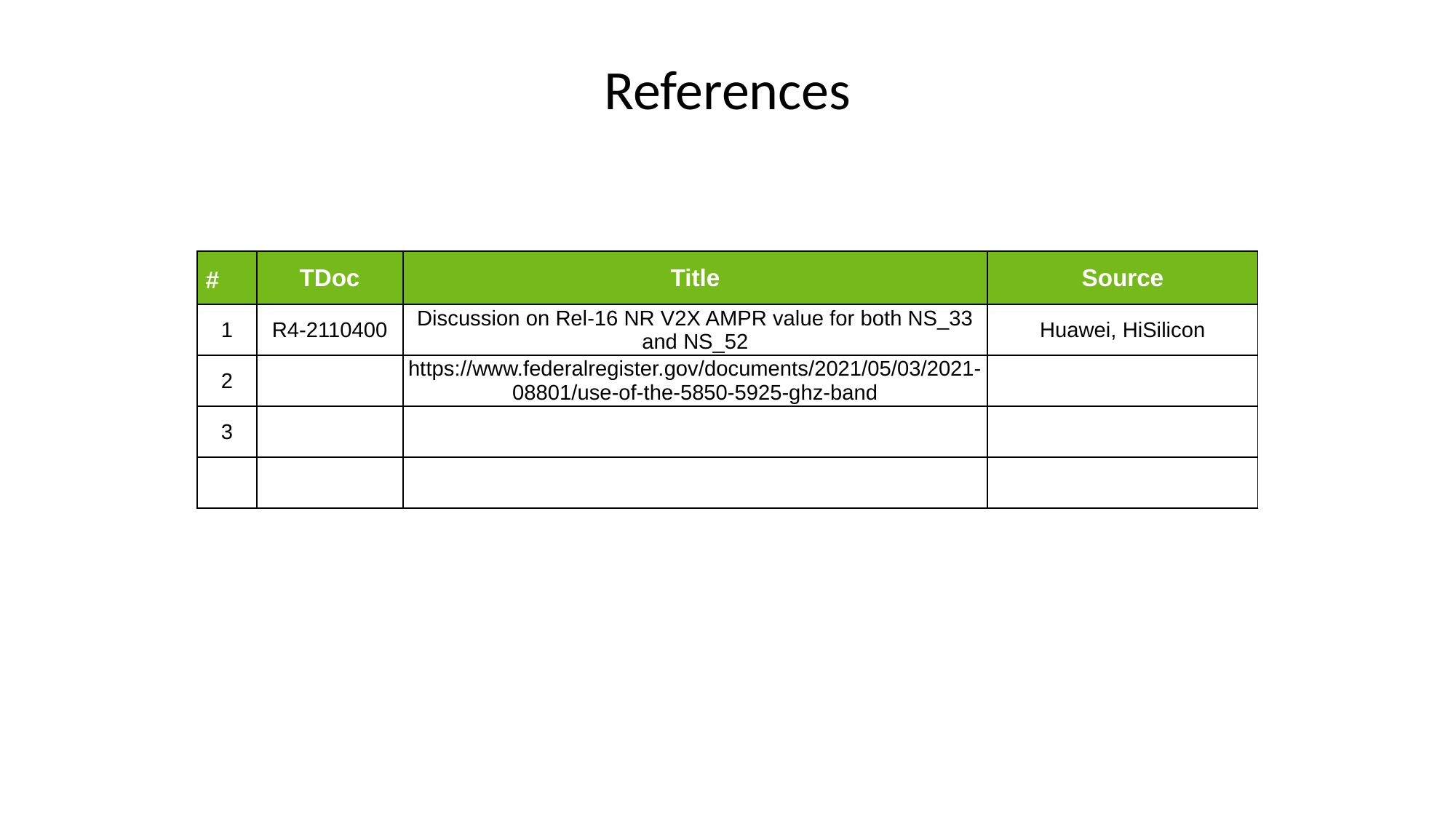

# References
| # | TDoc | Title | Source |
| --- | --- | --- | --- |
| 1 | R4-2110400 | Discussion on Rel-16 NR V2X AMPR value for both NS\_33 and NS\_52 | Huawei, HiSilicon |
| 2 |  | https://www.federalregister.gov/documents/2021/05/03/2021-08801/use-of-the-5850-5925-ghz-band |  |
| 3 |  |  |  |
|  |  |  |  |